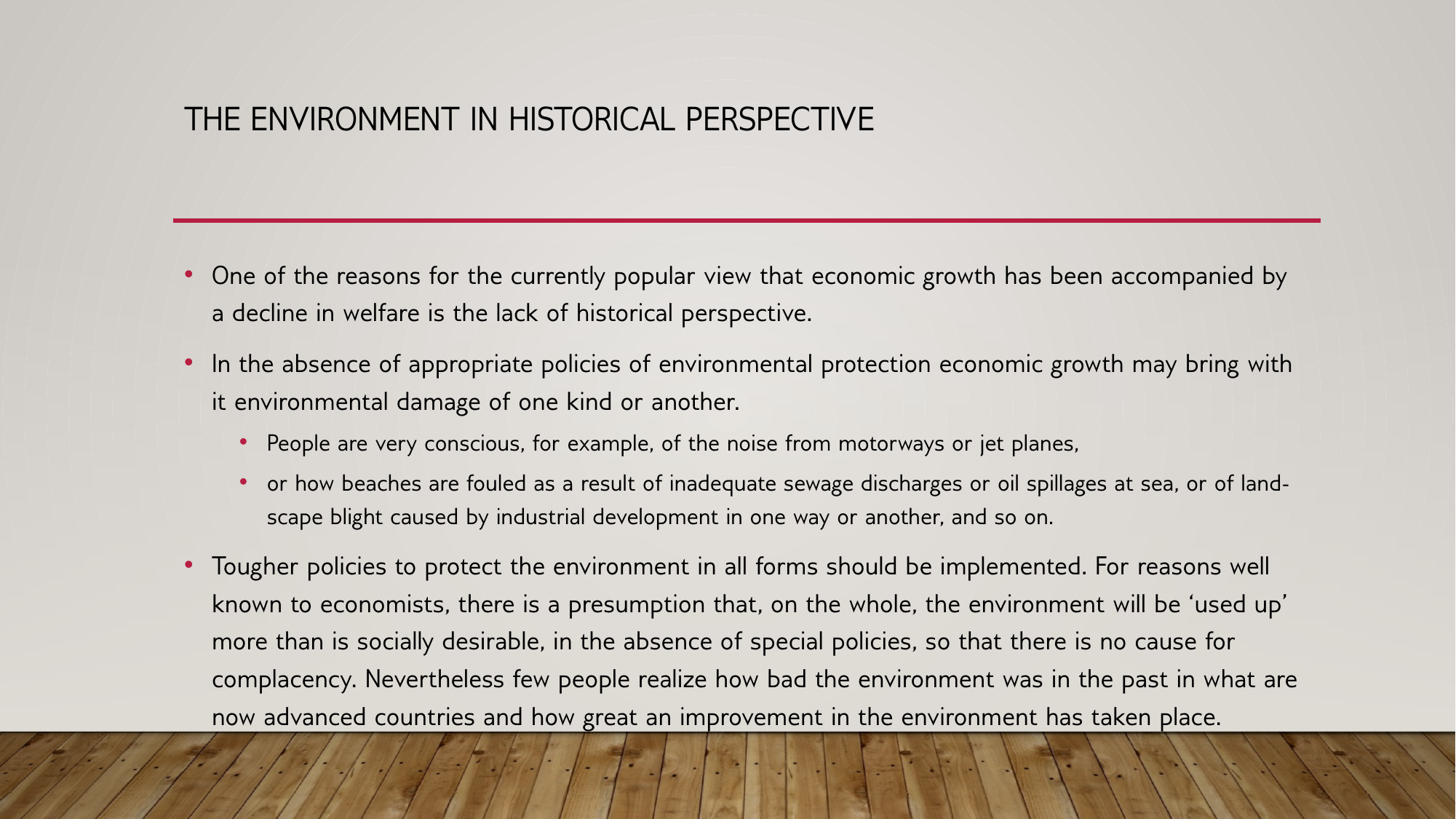

# The Environment in Historical Perspective
One of the reasons for the currently popular view that economic growth has been accompanied by a decline in welfare is the lack of historical perspective.
In the absence of appropriate policies of environmental protection economic growth may bring with it environmental damage of one kind or another.
People are very conscious, for example, of the noise from motorways or jet planes,
or how beaches are fouled as a result of inadequate sewage discharges or oil spillages at sea, or of land- scape blight caused by industrial development in one way or another, and so on.
Tougher policies to protect the environment in all forms should be implemented. For reasons well known to economists, there is a presumption that, on the whole, the environment will be ‘used up’ more than is socially desirable, in the absence of special policies, so that there is no cause for complacency. Nevertheless few people realize how bad the environment was in the past in what are now advanced countries and how great an improvement in the environment has taken place.